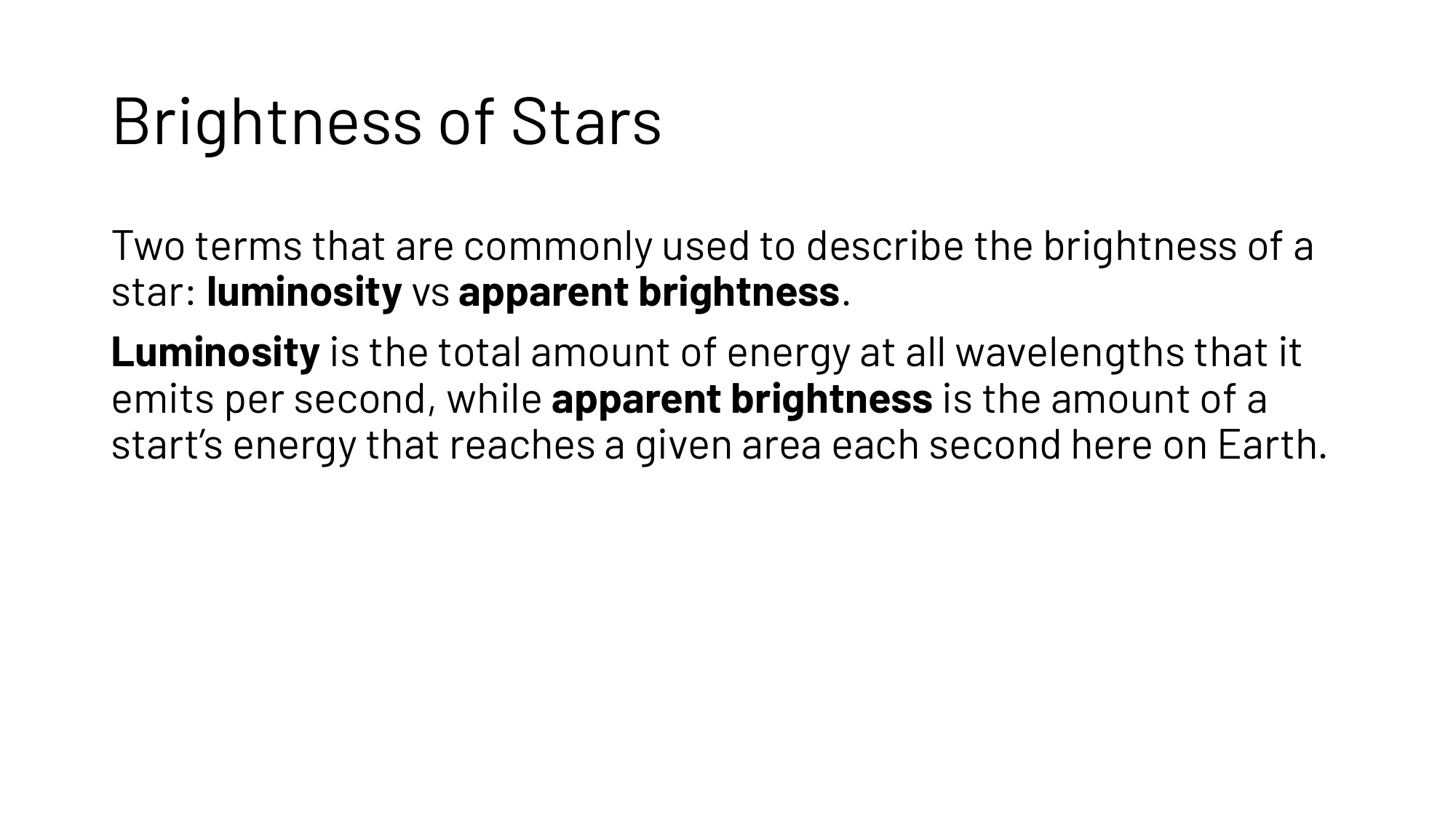

# Brightness of Stars
Two terms that are commonly used to describe the brightness of a star: luminosity vs apparent brightness.
Luminosity is the total amount of energy at all wavelengths that it emits per second, while apparent brightness is the amount of a start’s energy that reaches a given area each second here on Earth.